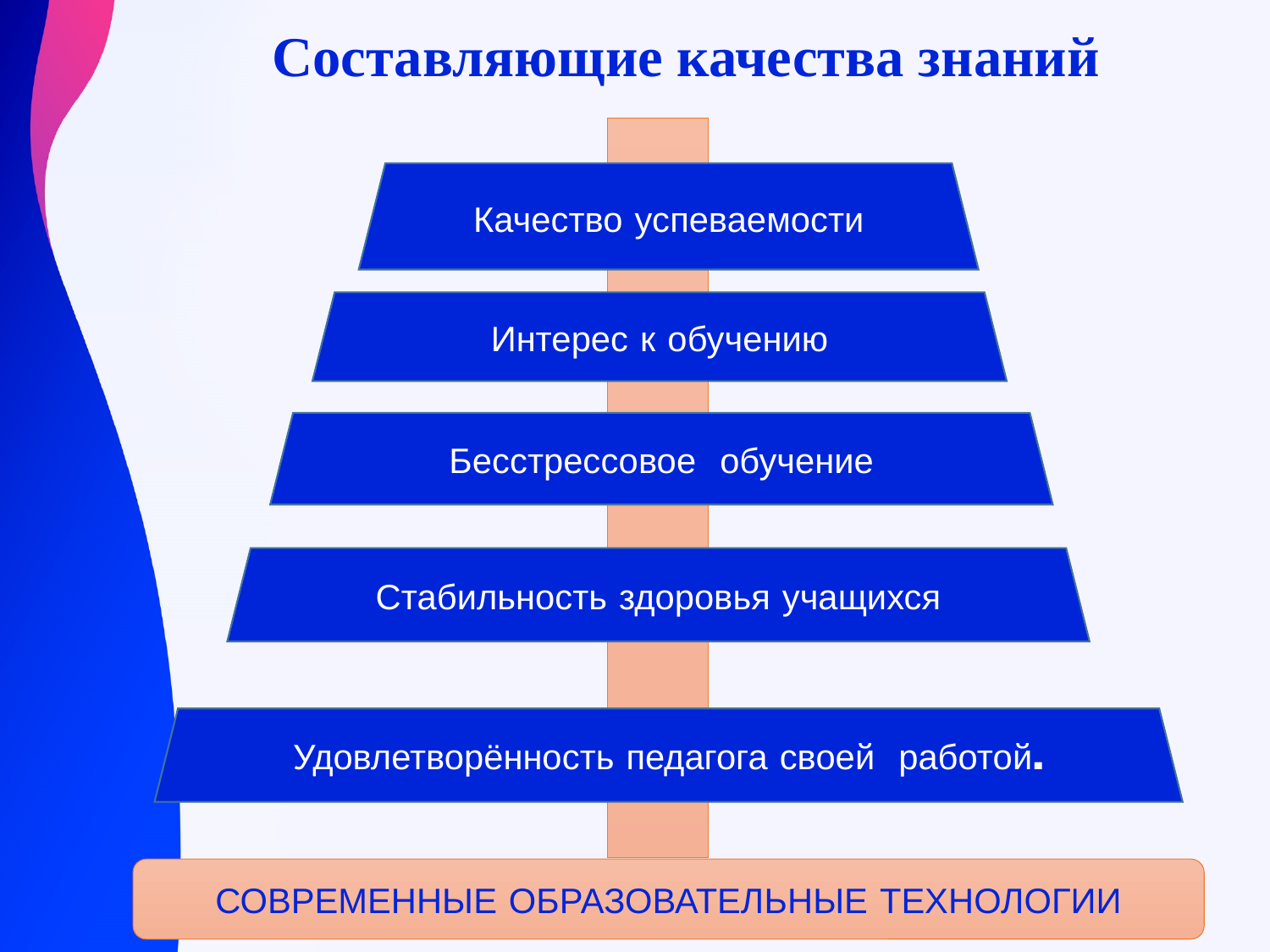

# Составляющие качества знаний

Качество успеваемости

Интерес к обучению
Бесстрессовое  обучение
Стабильность здоровья учащихся
Удовлетворённость педагога своей  работой.
СОВРЕМЕННЫЕ ОБРАЗОВАТЕЛЬНЫЕ ТЕХНОЛОГИИ